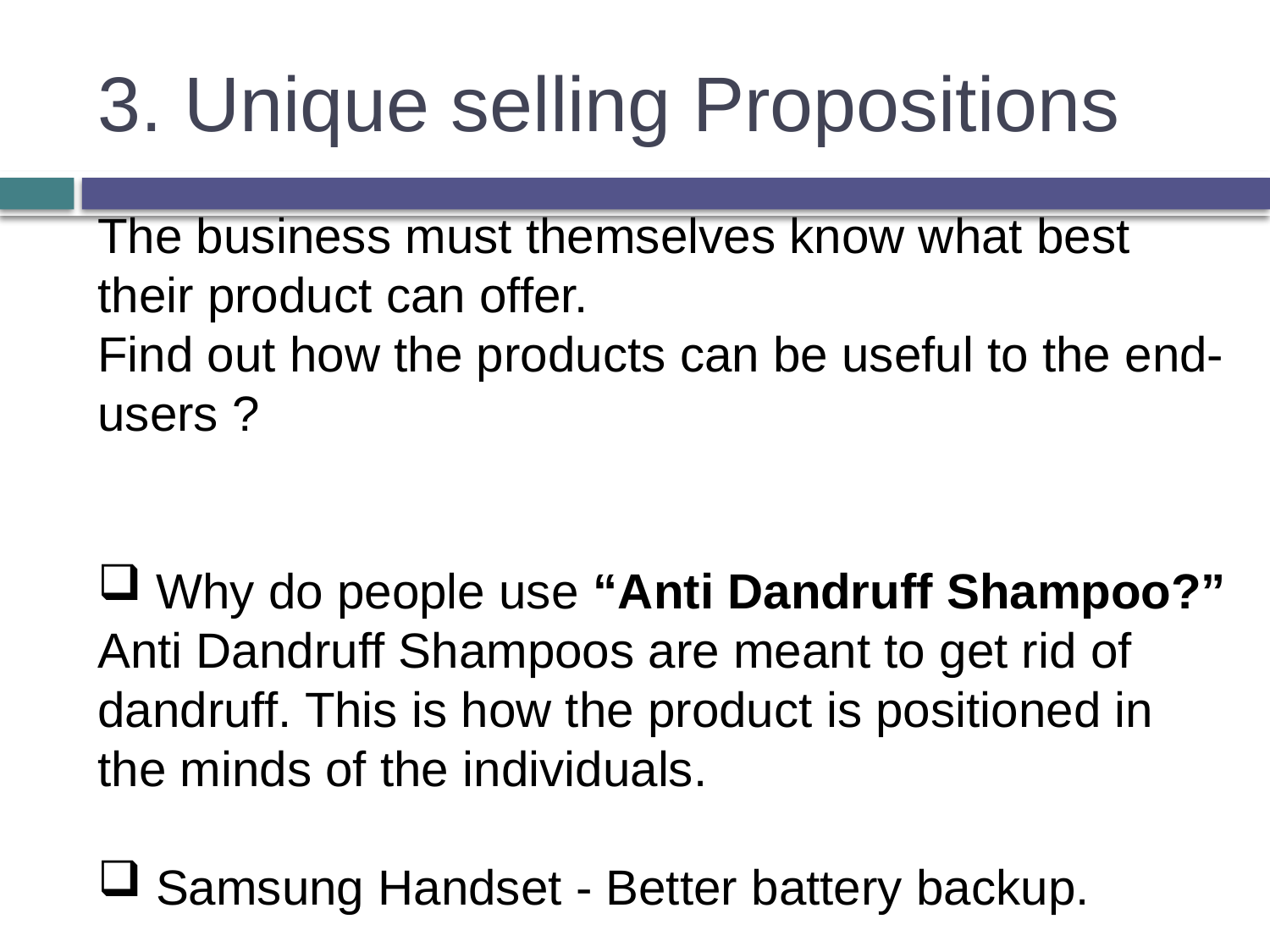

# 3. Unique selling Propositions
The business must themselves know what best their product can offer.
Find out how the products can be useful to the end-users ?

 Why do people use “Anti Dandruff Shampoo?”
Anti Dandruff Shampoos are meant to get rid of dandruff. This is how the product is positioned in the minds of the individuals.

 Samsung Handset - Better battery backup.